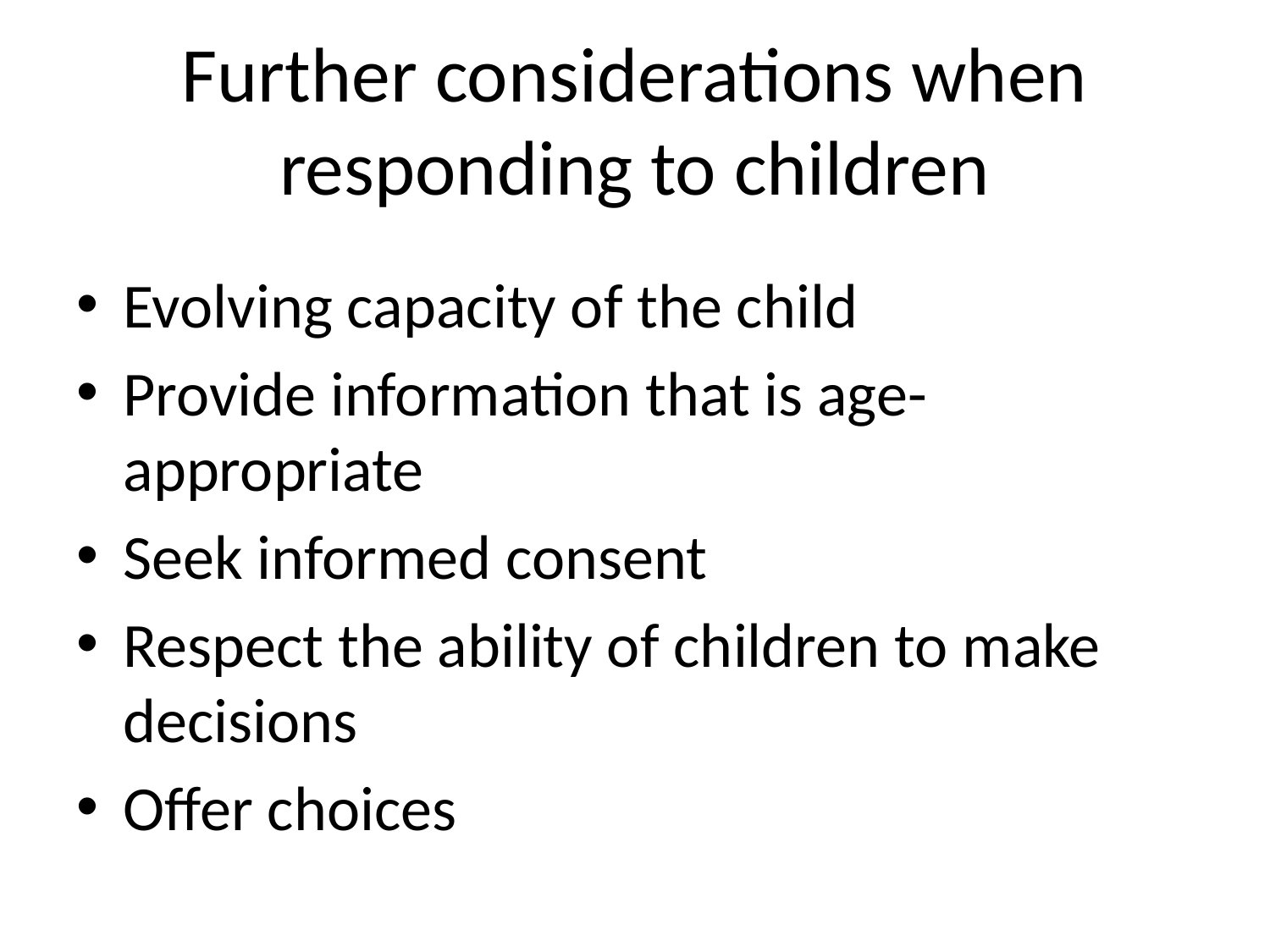

# Further considerations when responding to children
Evolving capacity of the child
Provide information that is age-appropriate
Seek informed consent
Respect the ability of children to make decisions
Offer choices